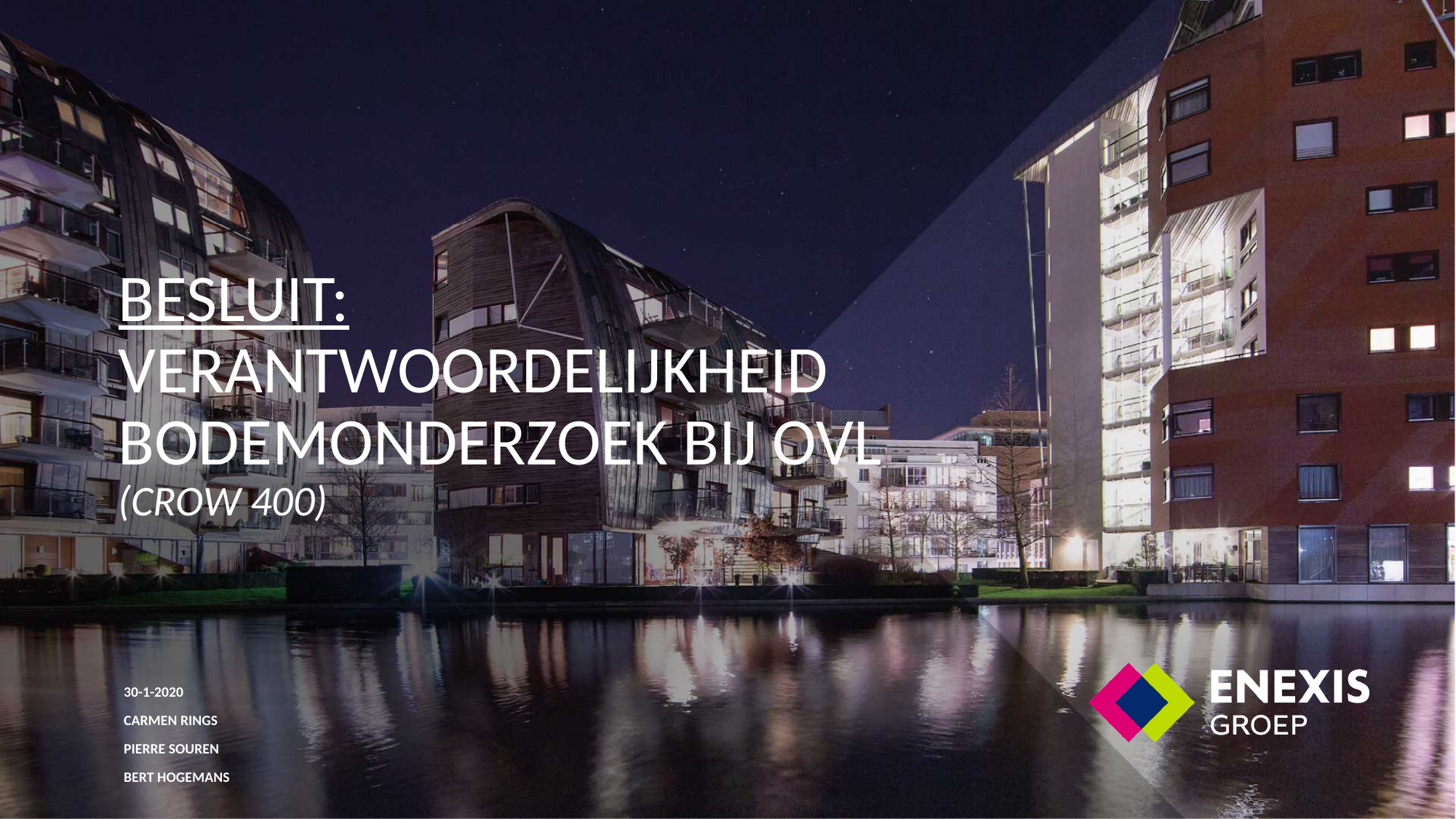

# Besluit: verantwoordelijkheid bodemonderzoek bij OVL (CROW 400)
30-1-2020
Carmen Rings
Pierre Souren
Bert Hogemans